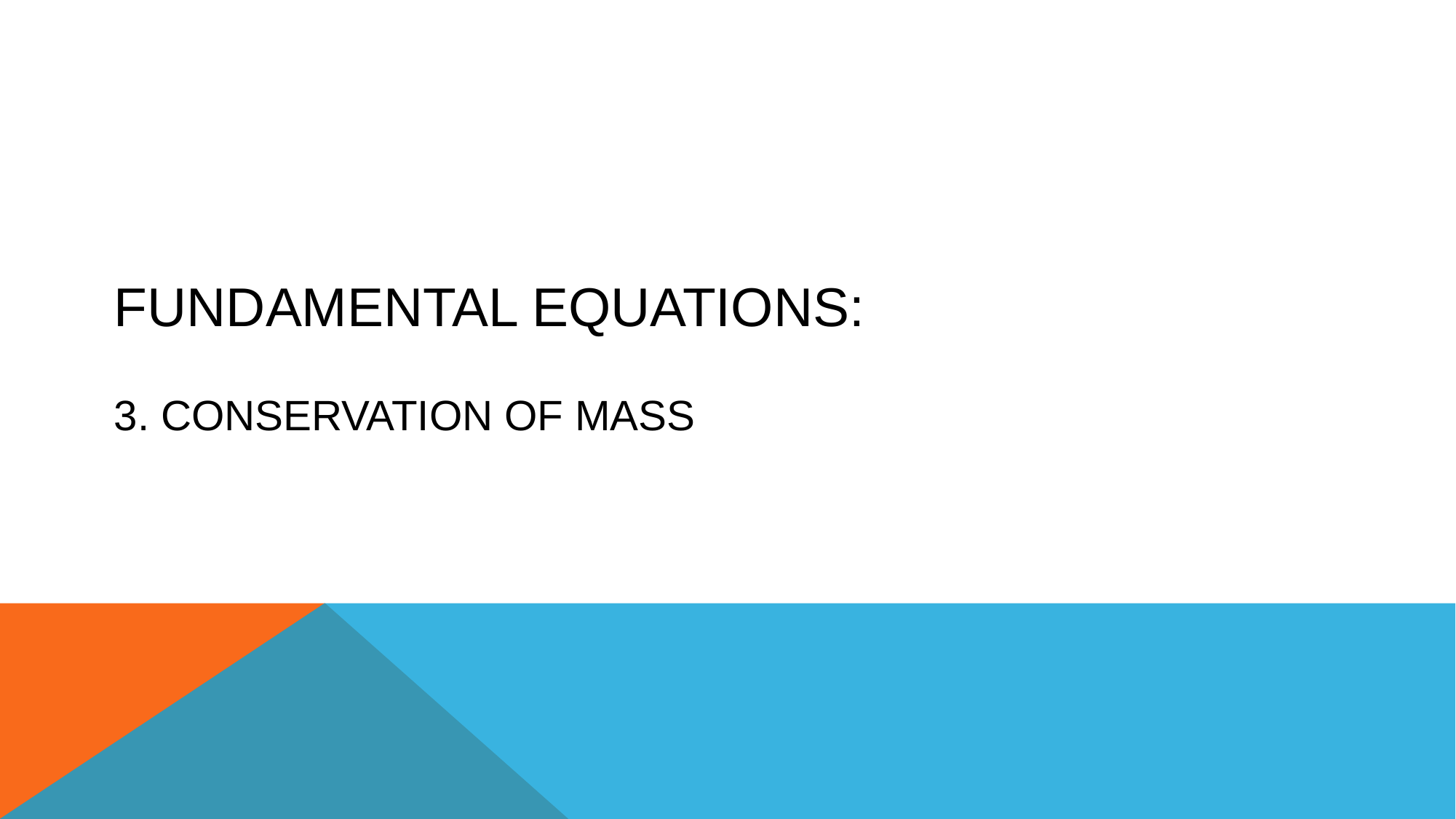

# Fundamental Equations: 3. Conservation of mass